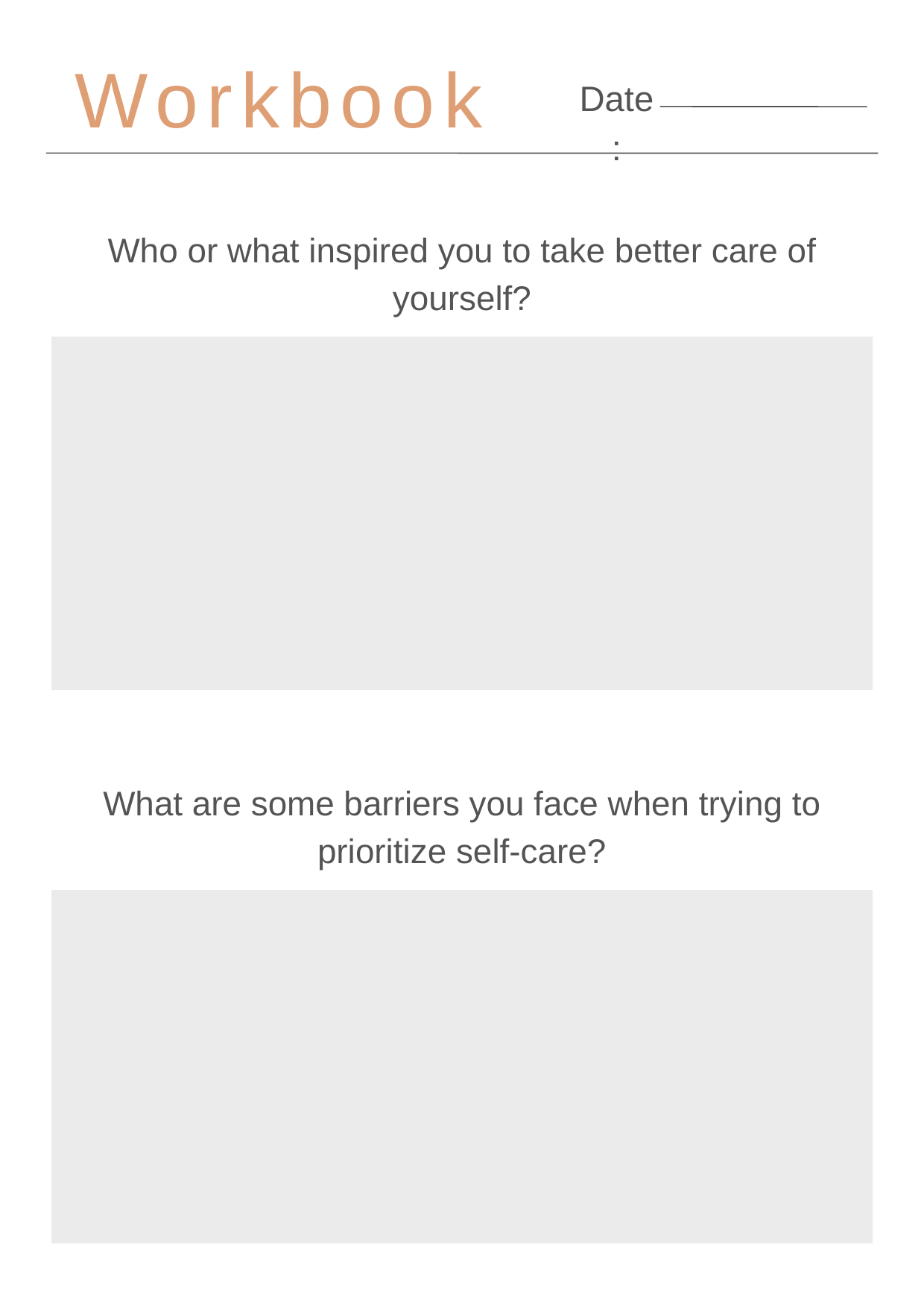

Workbook
Date:

Who or what inspired you to take better care of yourself?

What are some barriers you face when trying to prioritize self-care?